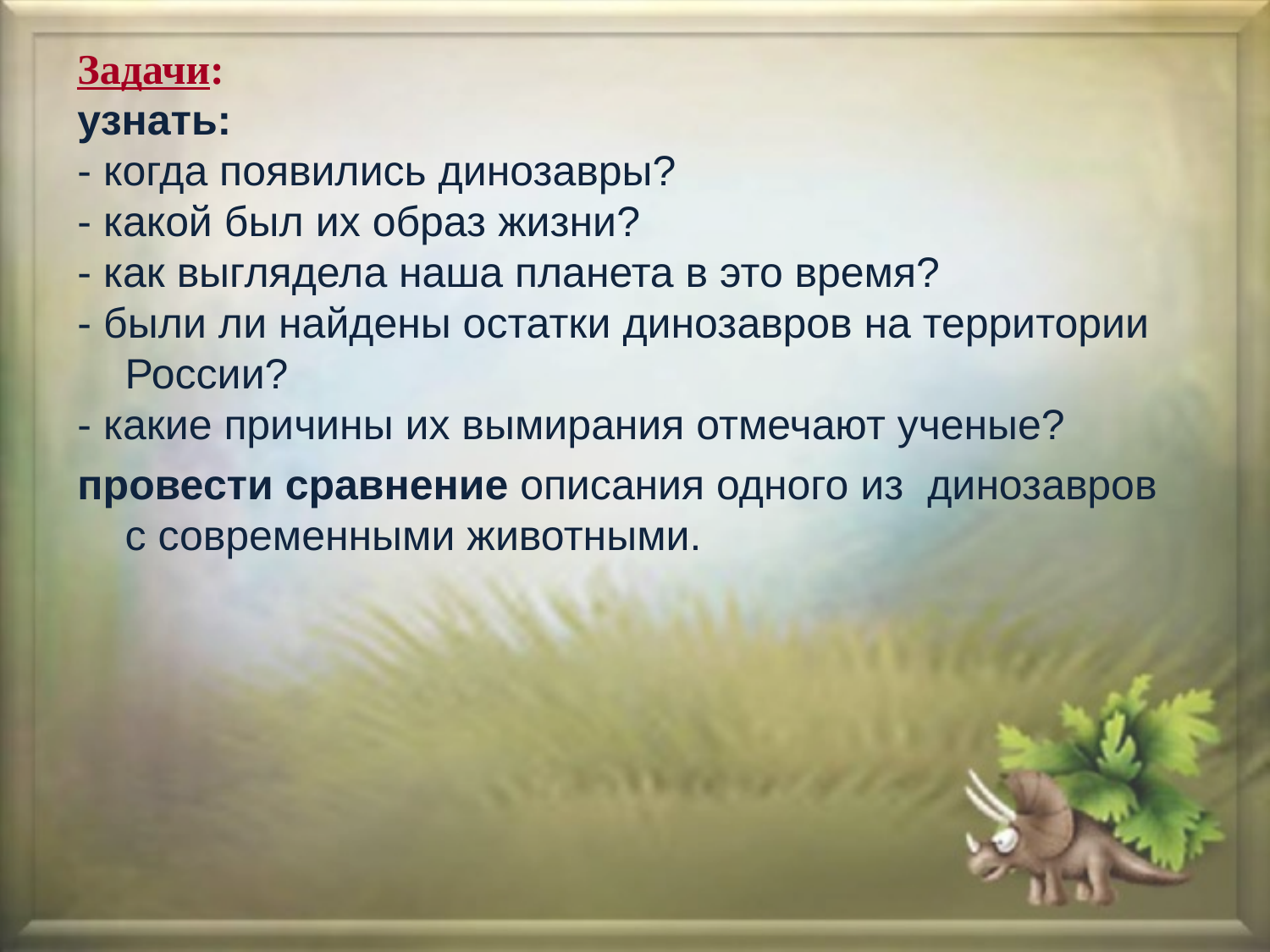

Задачи:
узнать:
- когда появились динозавры?
- какой был их образ жизни?
- как выглядела наша планета в это время?
- были ли найдены остатки динозавров на территории России?
- какие причины их вымирания отмечают ученые?
провести сравнение описания одного из  динозавров   с современными животными.